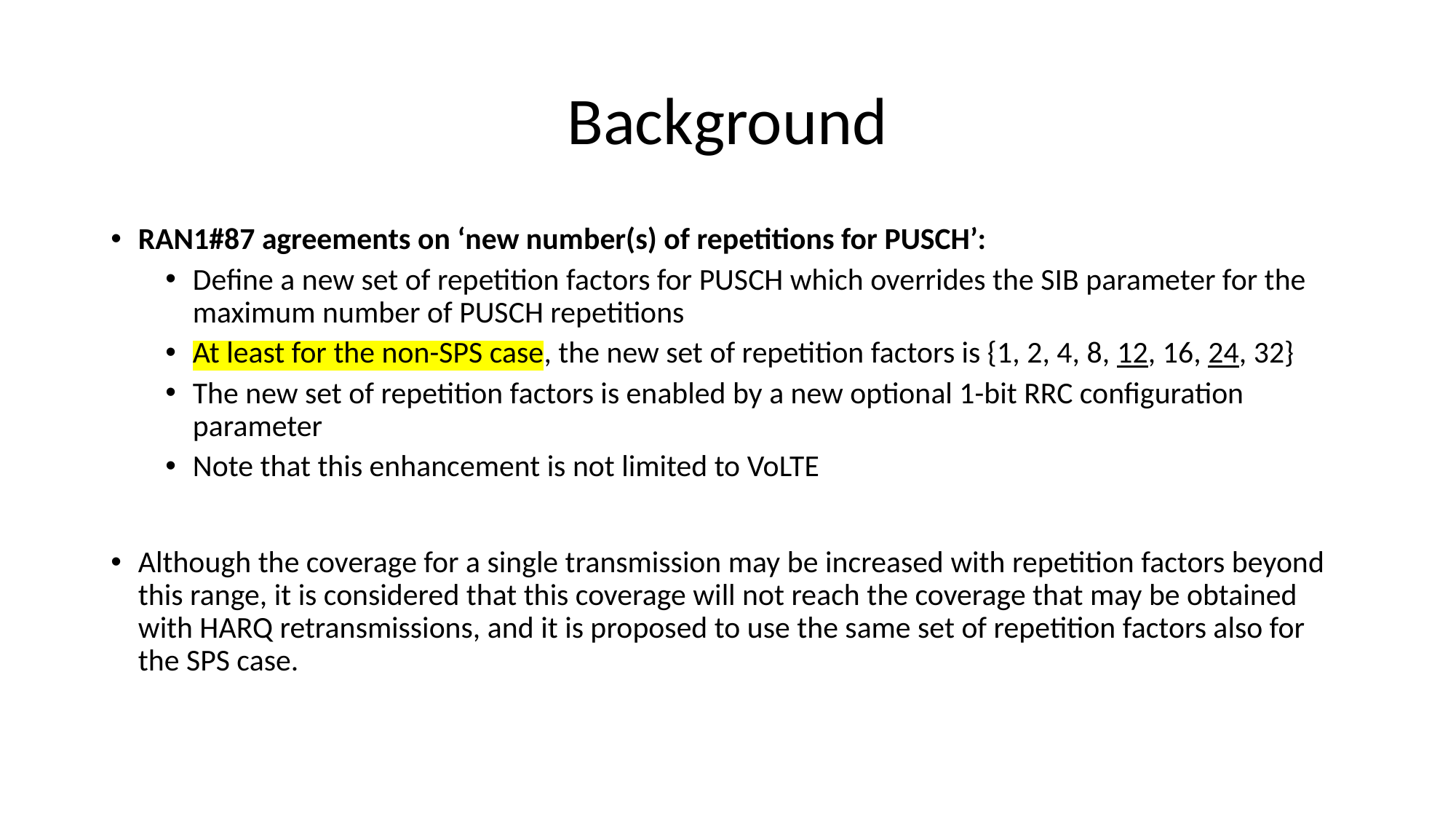

# Background
RAN1#87 agreements on ‘new number(s) of repetitions for PUSCH’:
Define a new set of repetition factors for PUSCH which overrides the SIB parameter for the maximum number of PUSCH repetitions
At least for the non-SPS case, the new set of repetition factors is {1, 2, 4, 8, 12, 16, 24, 32}
The new set of repetition factors is enabled by a new optional 1-bit RRC configuration parameter
Note that this enhancement is not limited to VoLTE

Although the coverage for a single transmission may be increased with repetition factors beyond this range, it is considered that this coverage will not reach the coverage that may be obtained with HARQ retransmissions, and it is proposed to use the same set of repetition factors also for the SPS case.